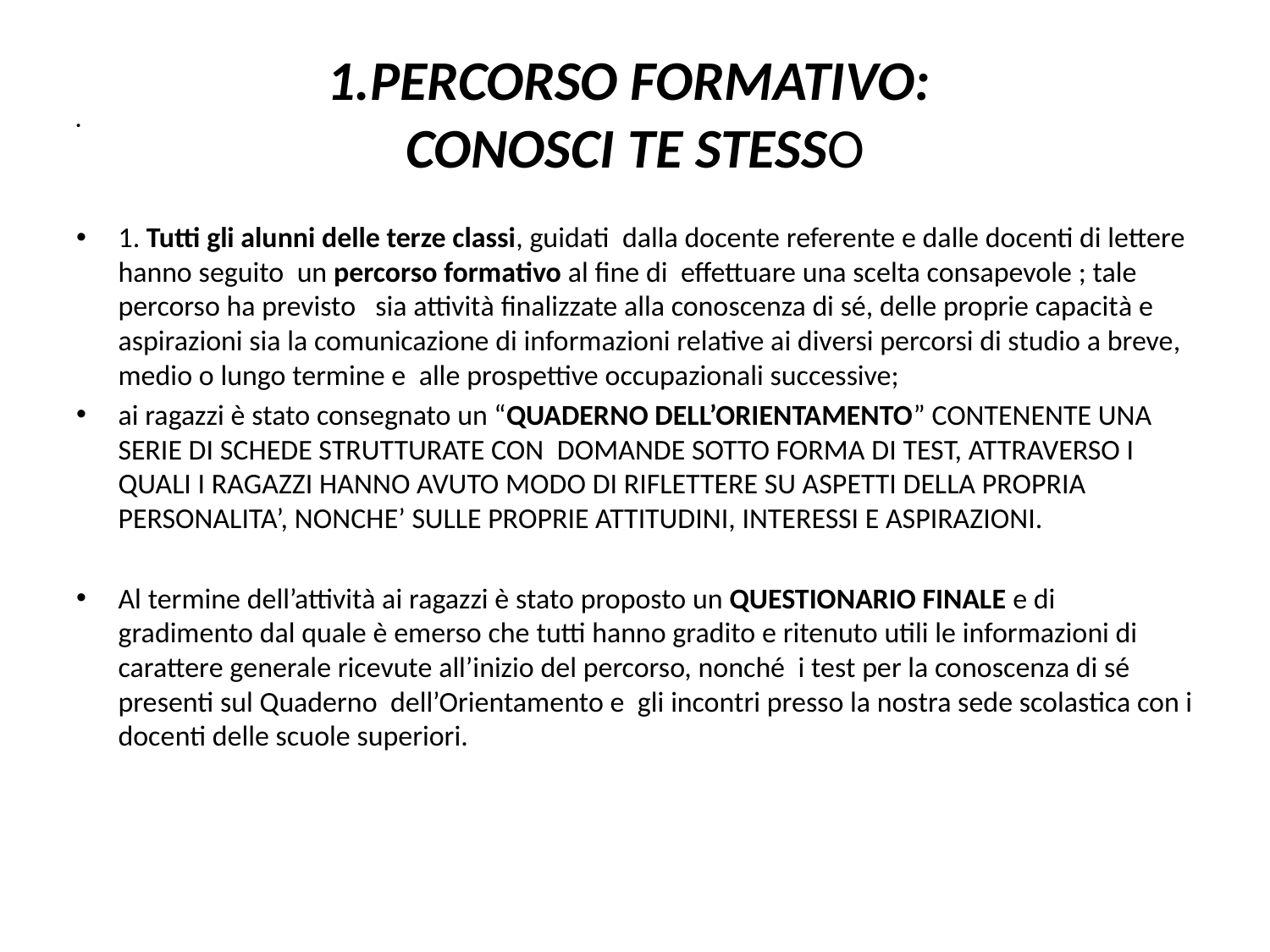

# 1.PERCORSO FORMATIVO: CONOSCI TE STESSO

1. Tutti gli alunni delle terze classi, guidati  dalla docente referente e dalle docenti di lettere hanno seguito  un percorso formativo al fine di  effettuare una scelta consapevole ; tale percorso ha previsto   sia attività finalizzate alla conoscenza di sé, delle proprie capacità e aspirazioni sia la comunicazione di informazioni relative ai diversi percorsi di studio a breve, medio o lungo termine e  alle prospettive occupazionali successive;
ai ragazzi è stato consegnato un “QUADERNO DELL’ORIENTAMENTO” CONTENENTE UNA SERIE DI SCHEDE STRUTTURATE CON  DOMANDE SOTTO FORMA DI TEST, ATTRAVERSO I QUALI I RAGAZZI HANNO AVUTO MODO DI RIFLETTERE SU ASPETTI DELLA PROPRIA PERSONALITA’, NONCHE’ SULLE PROPRIE ATTITUDINI, INTERESSI E ASPIRAZIONI.

Al termine dell’attività ai ragazzi è stato proposto un QUESTIONARIO FINALE e di gradimento dal quale è emerso che tutti hanno gradito e ritenuto utili le informazioni di carattere generale ricevute all’inizio del percorso, nonché  i test per la conoscenza di sé presenti sul Quaderno  dell’Orientamento e  gli incontri presso la nostra sede scolastica con i docenti delle scuole superiori.